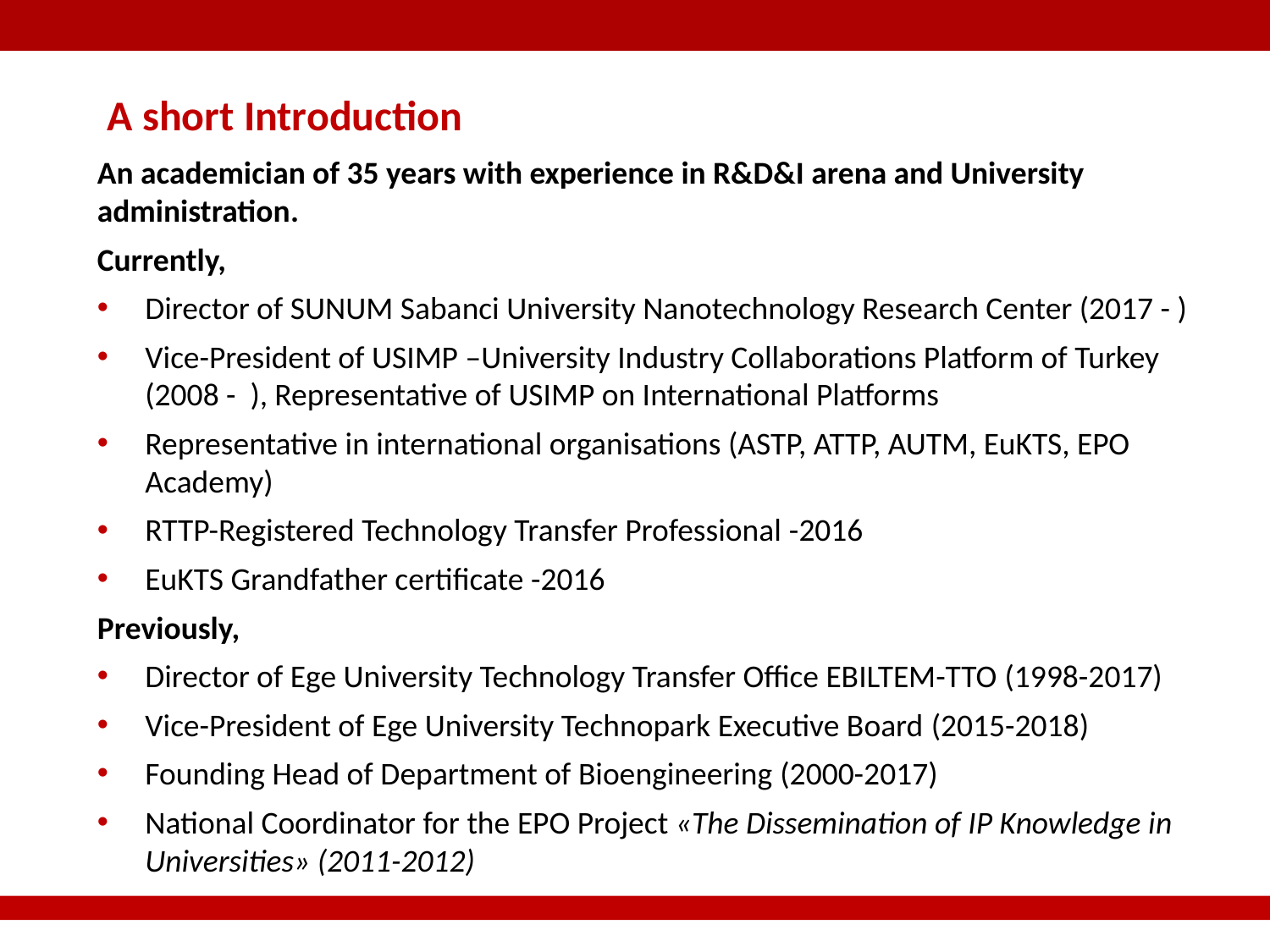

A short Introduction
An academician of 35 years with experience in R&D&I arena and University administration.
Currently,
Director of SUNUM Sabanci University Nanotechnology Research Center (2017 - )
Vice-President of USIMP –University Industry Collaborations Platform of Turkey (2008 -  ), Representative of USIMP on International Platforms
Representative in international organisations (ASTP, ATTP, AUTM, EuKTS, EPO Academy)
RTTP-Registered Technology Transfer Professional -2016
EuKTS Grandfather certificate -2016
Previously,
Director of Ege University Technology Transfer Office EBILTEM-TTO (1998-2017)
Vice-President of Ege University Technopark Executive Board (2015-2018)
Founding Head of Department of Bioengineering (2000-2017)
National Coordinator for the EPO Project «The Dissemination of IP Knowledge in Universities» (2011-2012)